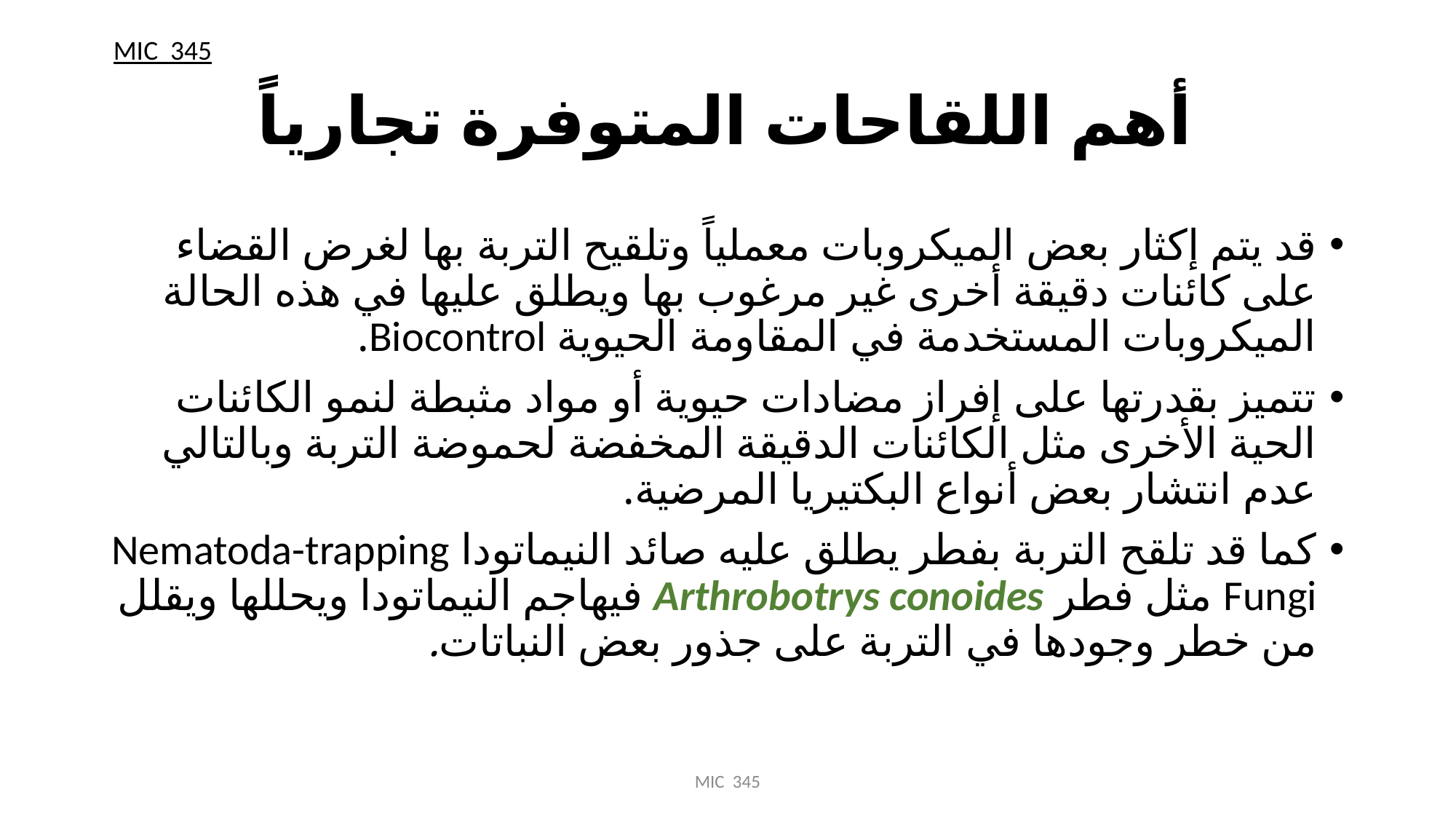

MIC  345
# أهم اللقاحات المتوفرة تجارياً
قد يتم إكثار بعض الميكروبات معملياً وتلقيح التربة بها لغرض القضاء على كائنات دقيقة أخرى غير مرغوب بها ويطلق عليها في هذه الحالة الميكروبات المستخدمة في المقاومة الحيوية Biocontrol.
تتميز بقدرتها على إفراز مضادات حيوية أو مواد مثبطة لنمو الكائنات الحية الأخرى مثل الكائنات الدقيقة المخفضة لحموضة التربة وبالتالي عدم انتشار بعض أنواع البكتيريا المرضية.
كما قد تلقح التربة بفطر يطلق عليه صائد النيماتودا Nematoda-trapping Fungi مثل فطر Arthrobotrys conoides فيهاجم النيماتودا ويحللها ويقلل من خطر وجودها في التربة على جذور بعض النباتات.
MIC  345